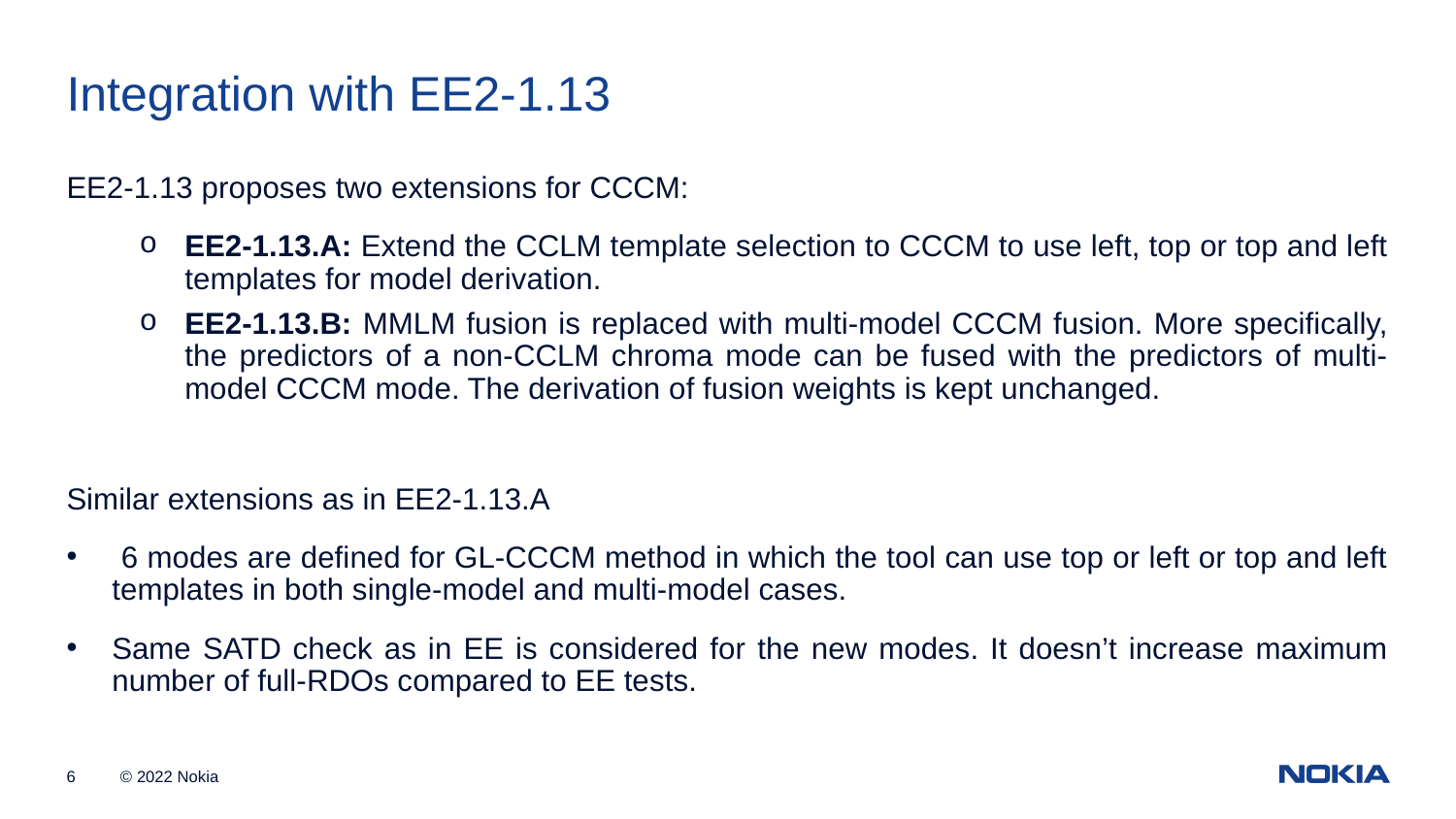

Integration with EE2-1.13
EE2-1.13 proposes two extensions for CCCM:
EE2-1.13.A: Extend the CCLM template selection to CCCM to use left, top or top and left templates for model derivation.
EE2-1.13.B: MMLM fusion is replaced with multi-model CCCM fusion. More specifically, the predictors of a non-CCLM chroma mode can be fused with the predictors of multi-model CCCM mode. The derivation of fusion weights is kept unchanged.

Similar extensions as in EE2-1.13.A
 6 modes are defined for GL-CCCM method in which the tool can use top or left or top and left templates in both single-model and multi-model cases.
Same SATD check as in EE is considered for the new modes. It doesn’t increase maximum number of full-RDOs compared to EE tests.